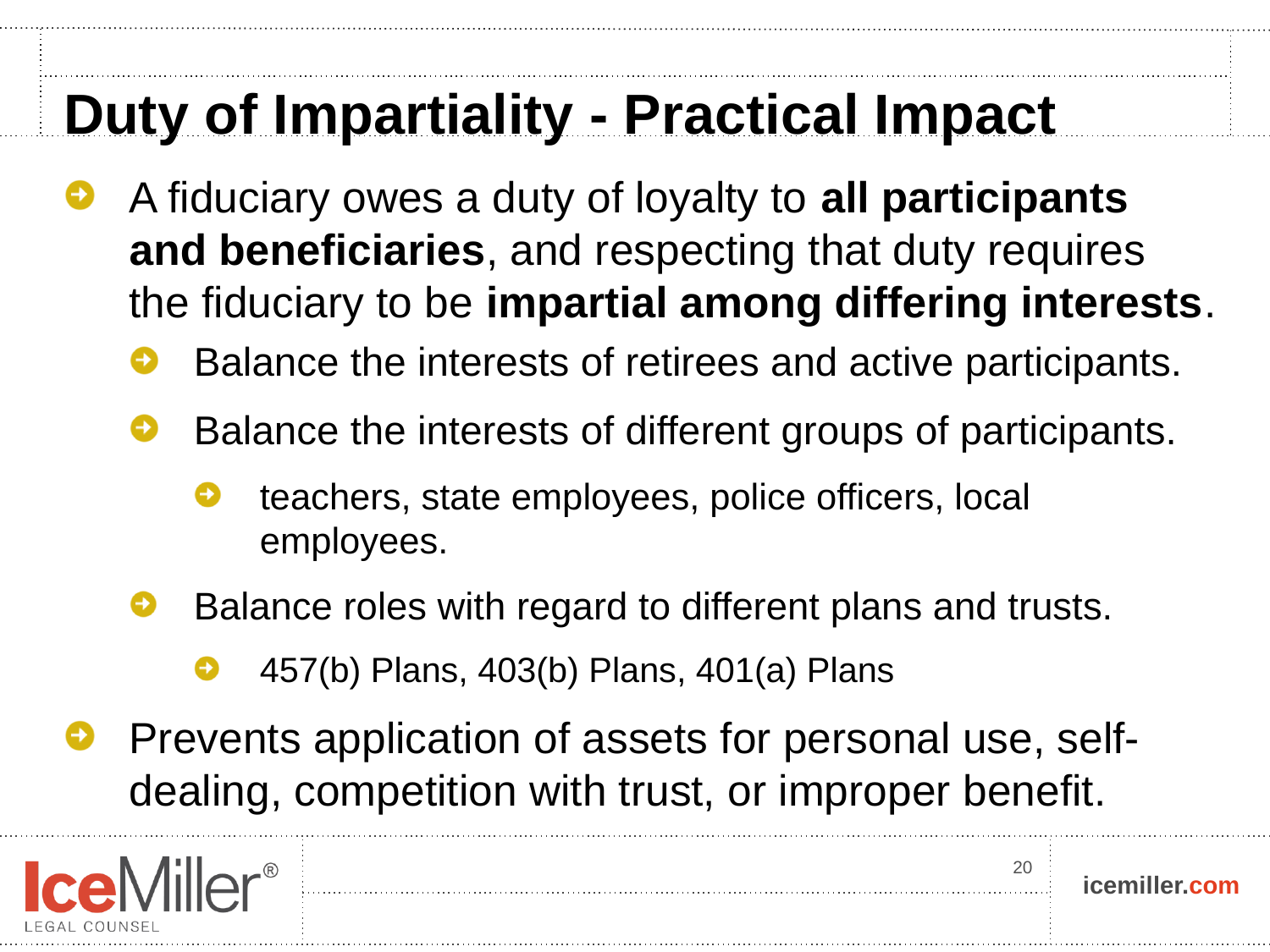

# Duty of Impartiality - Practical Impact
A fiduciary owes a duty of loyalty to all participants and beneficiaries, and respecting that duty requires the fiduciary to be impartial among differing interests.
Balance the interests of retirees and active participants.
Balance the interests of different groups of participants.
teachers, state employees, police officers, local employees.
Balance roles with regard to different plans and trusts.
457(b) Plans, 403(b) Plans, 401(a) Plans
Prevents application of assets for personal use, self-dealing, competition with trust, or improper benefit.
20